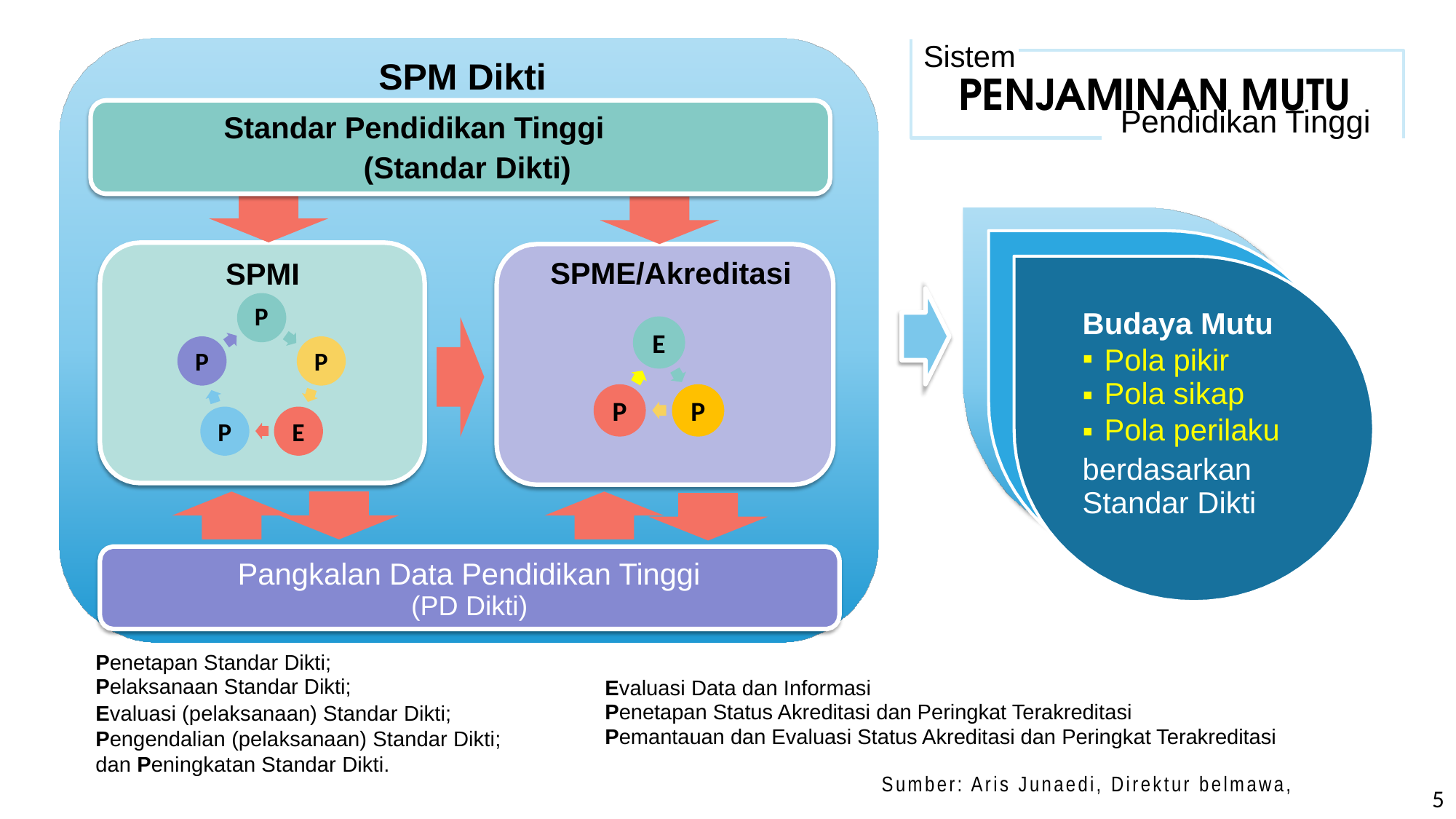

Sistem
PEN

Pendidikan Tinggi
SPM Dikti
Standar Pendidikan Tinggi
JAMINAN MUTU

(Standar Dikti)

SPME/Akreditasi
SPMI
P

Budaya Mutu

E

Pola pikir
Pola sikap
Pola perilaku
▪
▪
▪
P
P

P
P

P
E

berdasarkan
Standar Dikti

Pangkalan
Data Pendidikan Tinggi
(PD Dikti)
Penetapan Standar Dikti;
Pelaksanaan Standar Dikti;
Evaluasi (pelaksanaan) Standar Dikti; Pengendalian (pelaksanaan) Standar Dikti; dan Peningkatan Standar Dikti.
Evaluasi Data dan Informasi
Penetapan Status Akreditasi dan Peringkat Terakreditasi
Pemantauan dan Evaluasi Status Akreditasi dan Peringkat Terakreditasi
Sumber: Aris Junaedi, Direktur belmawa,
5